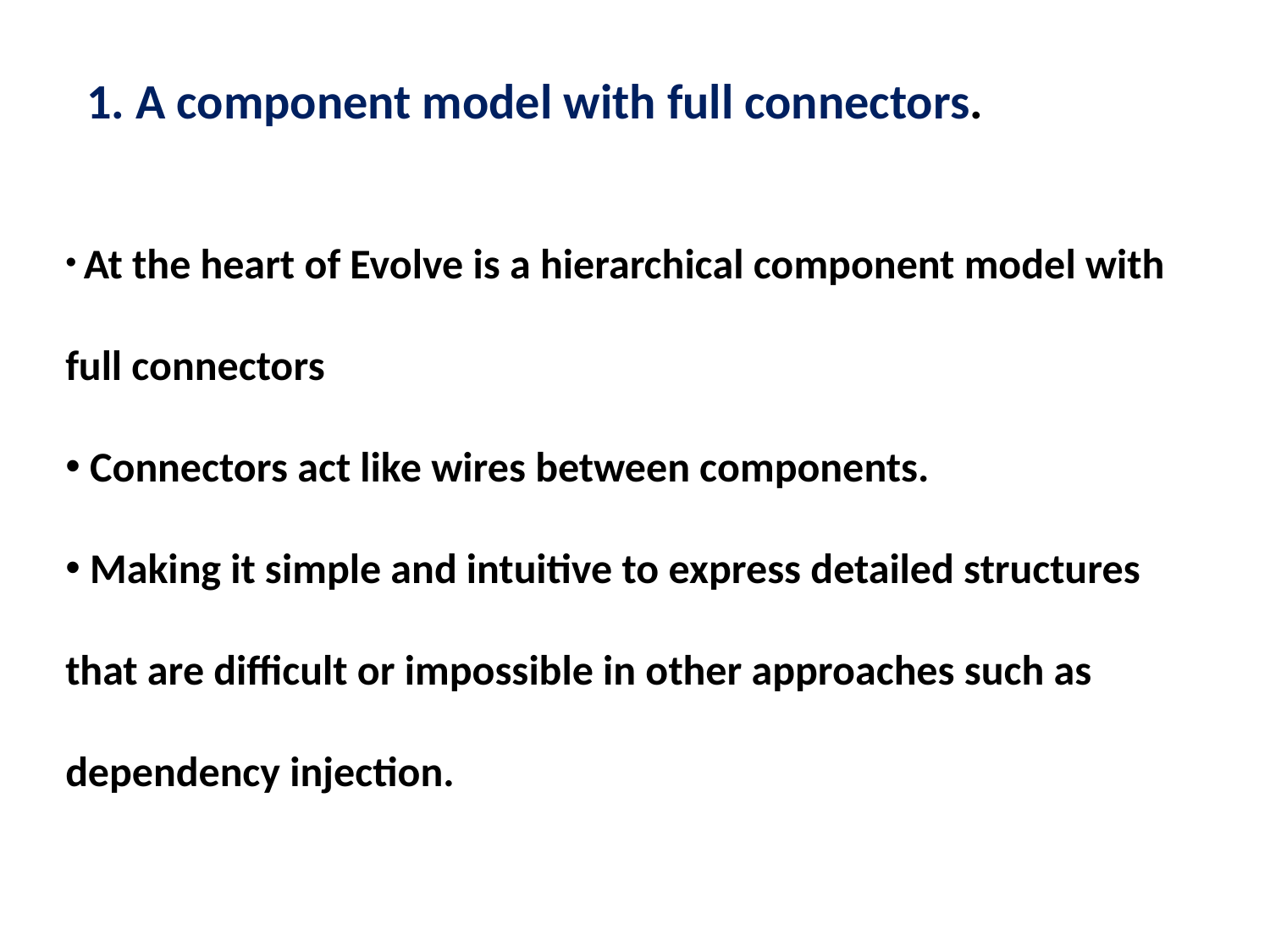

1. A component model with full connectors.
 At the heart of Evolve is a hierarchical component model with full connectors
 Connectors act like wires between components.
 Making it simple and intuitive to express detailed structures that are difficult or impossible in other approaches such as dependency injection.